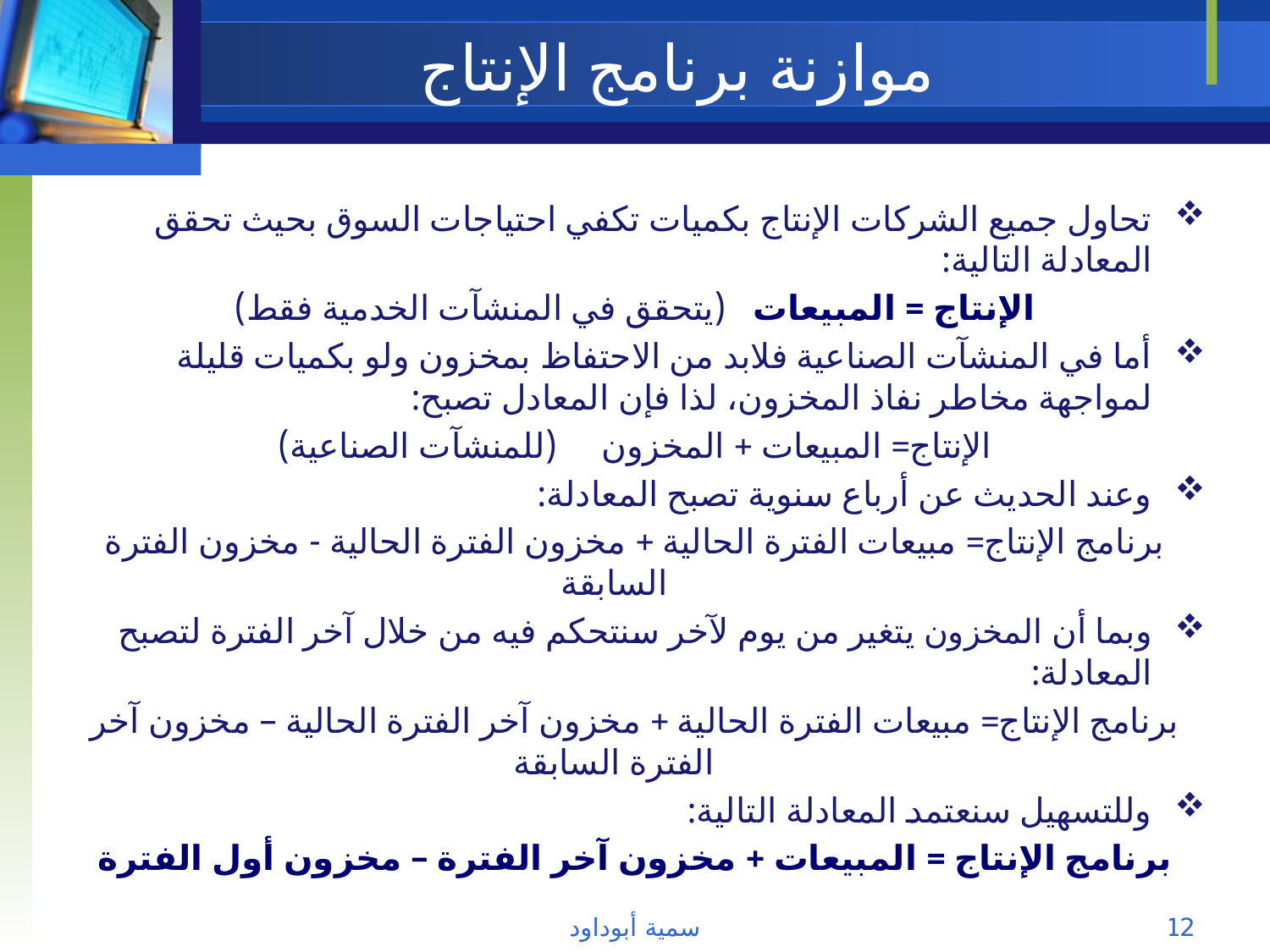

# موازنة برنامج الإنتاج
تحاول جميع الشركات الإنتاج بكميات تكفي احتياجات السوق بحيث تحقق المعادلة التالية:
الإنتاج = المبيعات   (يتحقق في المنشآت الخدمية فقط)
أما في المنشآت الصناعية فلابد من الاحتفاظ بمخزون ولو بكميات قليلة لمواجهة مخاطر نفاذ المخزون، لذا فإن المعادل تصبح:
الإنتاج= المبيعات + المخزون     (للمنشآت الصناعية)
وعند الحديث عن أرباع سنوية تصبح المعادلة:
برنامج الإنتاج= مبيعات الفترة الحالية + مخزون الفترة الحالية - مخزون الفترة السابقة
وبما أن المخزون يتغير من يوم لآخر سنتحكم فيه من خلال آخر الفترة لتصبح المعادلة:
برنامج الإنتاج= مبيعات الفترة الحالية + مخزون آخر الفترة الحالية – مخزون آخر الفترة السابقة
وللتسهيل سنعتمد المعادلة التالية:
برنامج الإنتاج = المبيعات + مخزون آخر الفترة – مخزون أول الفترة

سمية أبوداود
12